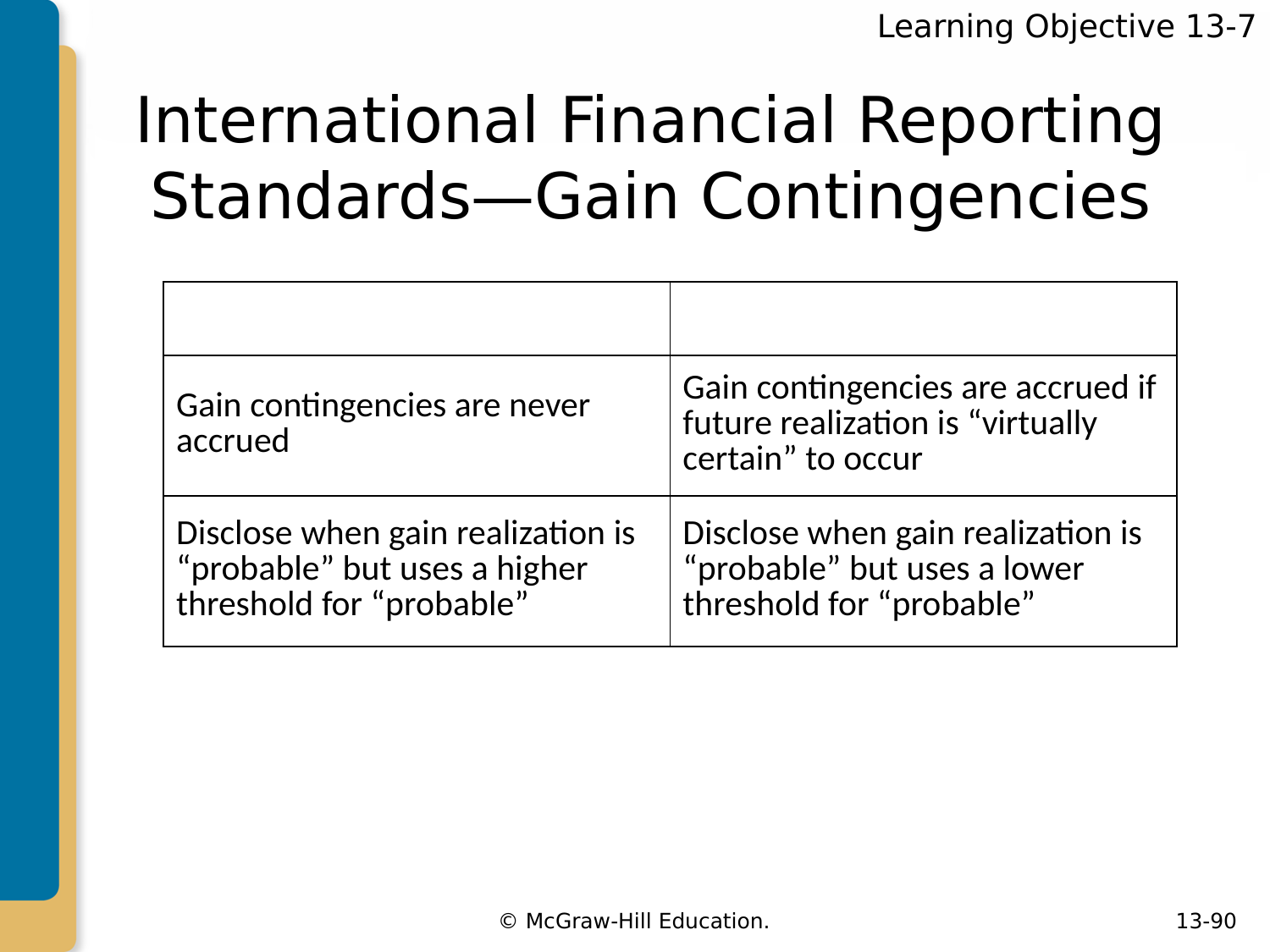

Learning Objective 13-7
# International Financial Reporting Standards—Gain Contingencies
| U.S. GAAP | IFRS |
| --- | --- |
| Gain contingencies are never accrued | Gain contingencies are accrued if future realization is “virtually certain” to occur |
| Disclose when gain realization is “probable” but uses a higher threshold for “probable” | Disclose when gain realization is “probable” but uses a lower threshold for “probable” |